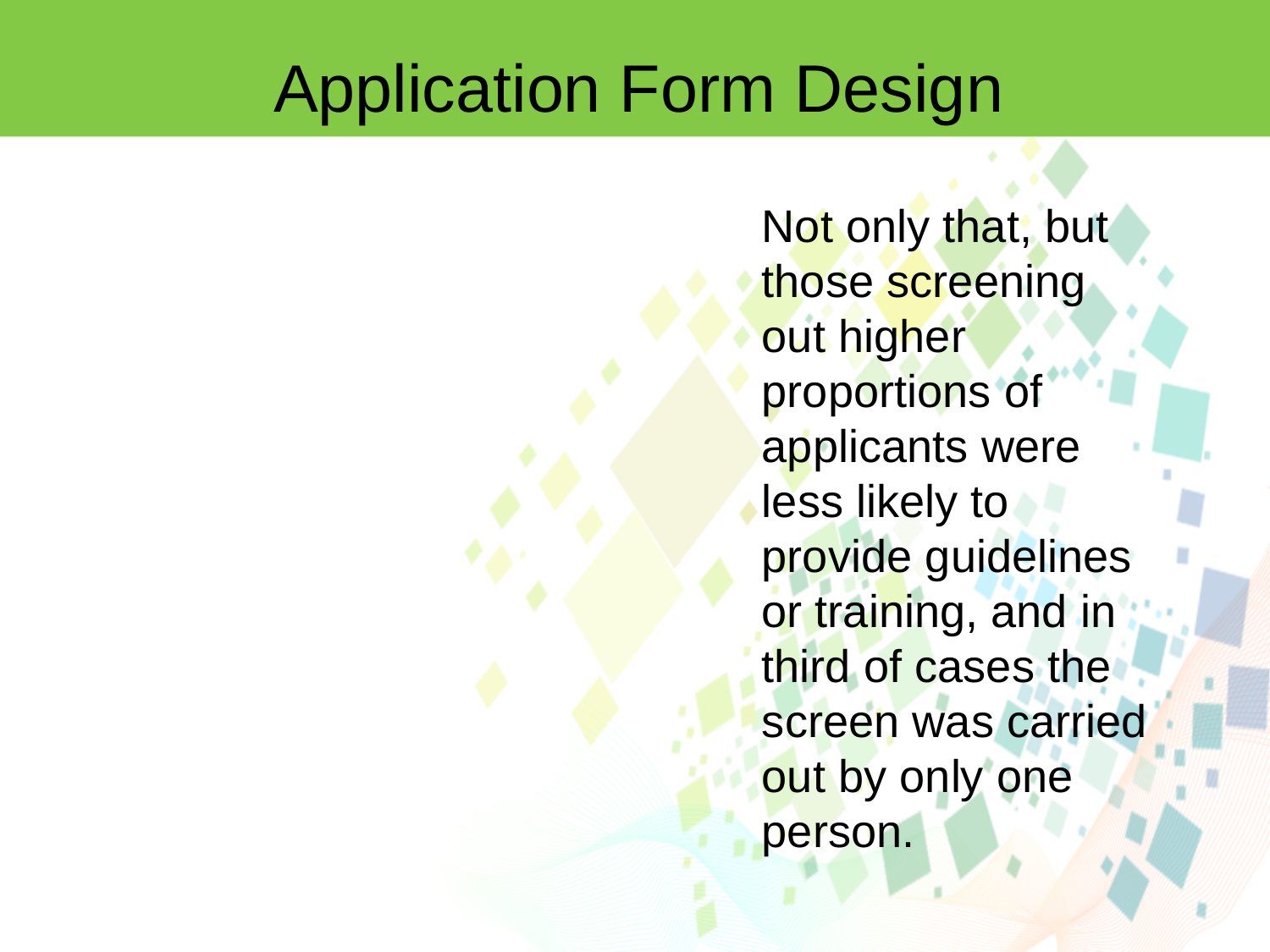

Application Form Design
Not only that, but those screening out higher proportions of applicants were less likely to provide guidelines or training, and in third of cases the screen was carried out by only one person.